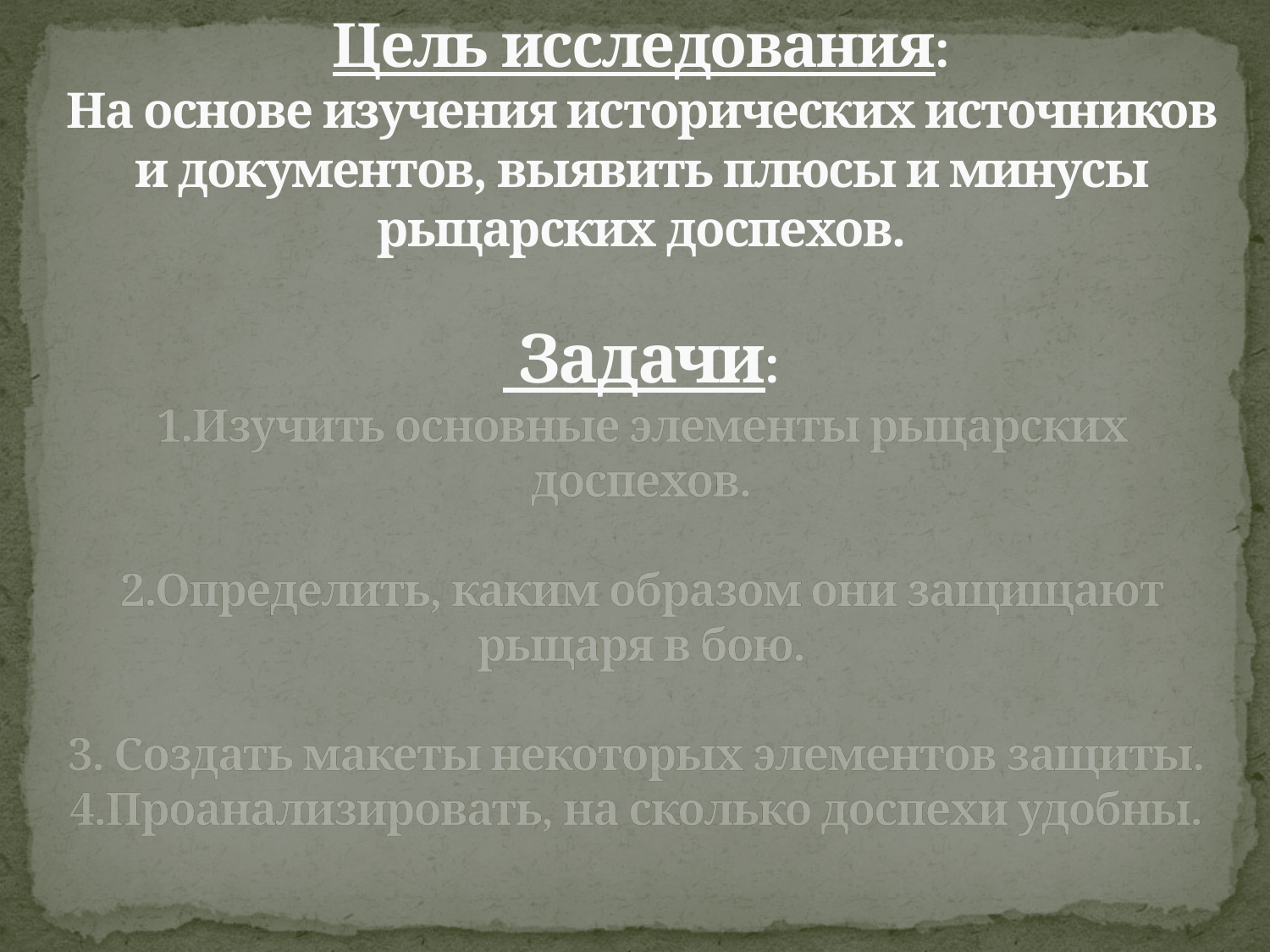

# Цель исследования: На основе изучения исторических источников и документов, выявить плюсы и минусы рыцарских доспехов. Задачи: 1.Изучить основные элементы рыцарских доспехов. 2.Определить, каким образом они защищают рыцаря в бою. 3. Создать макеты некоторых элементов защиты. 4.Проанализировать, на сколько доспехи удобны.